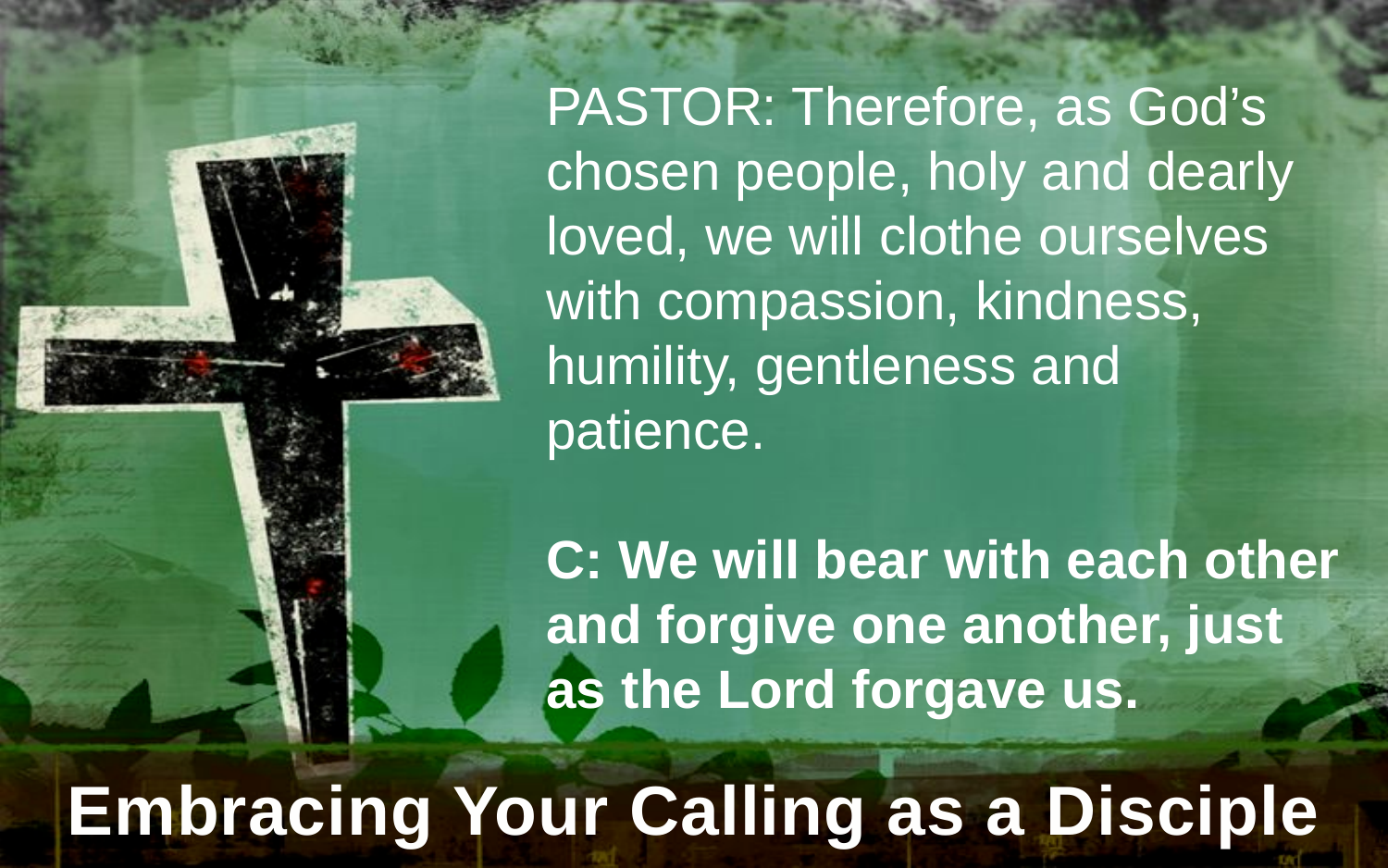

PASTOR: Therefore, as God’s chosen people, holy and dearly loved, we will clothe ourselves with compassion, kindness, humility, gentleness and patience.

C: We will bear with each other and forgive one another, just as the Lord forgave us.
Embracing Your Calling as a Disciple